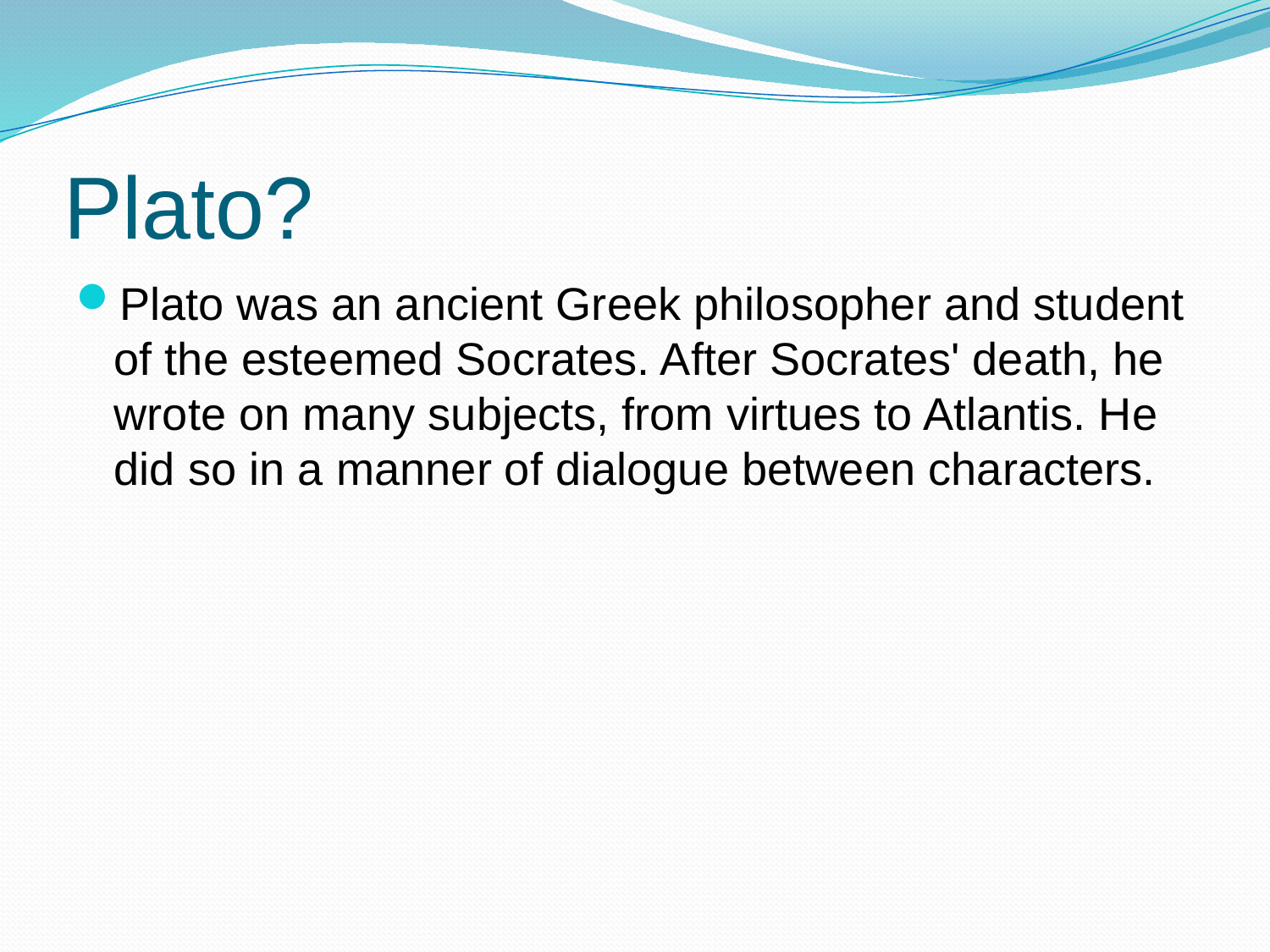

# Plato?
Plato was an ancient Greek philosopher and student of the esteemed Socrates. After Socrates' death, he wrote on many subjects, from virtues to Atlantis. He did so in a manner of dialogue between characters.